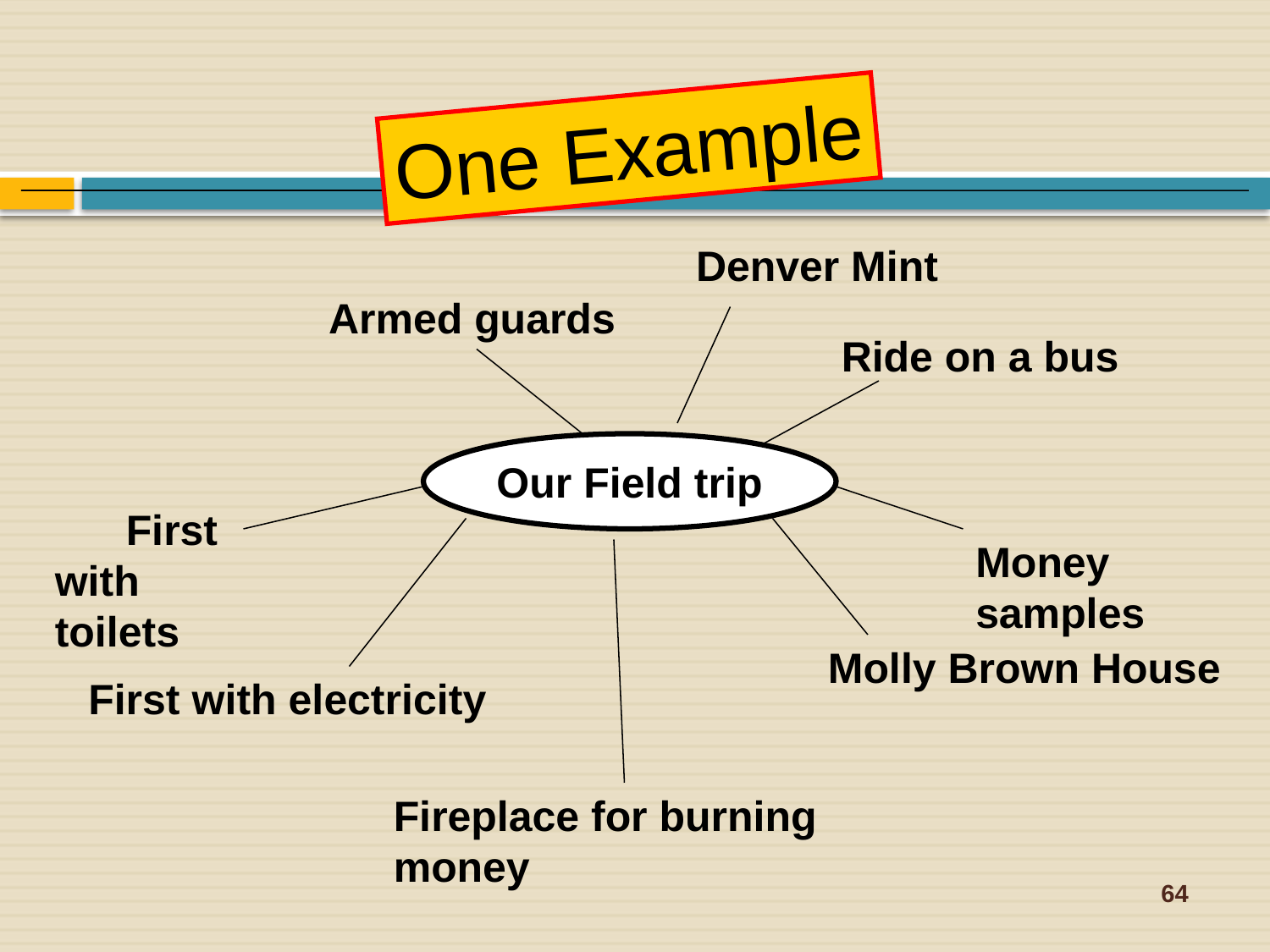

One Example

     Denver Mint

Armed guards

Ride on a bus

Our Field trip

      First with toilets

Money samples

Molly Brown House
First with electricity
Fireplace for burning money
64